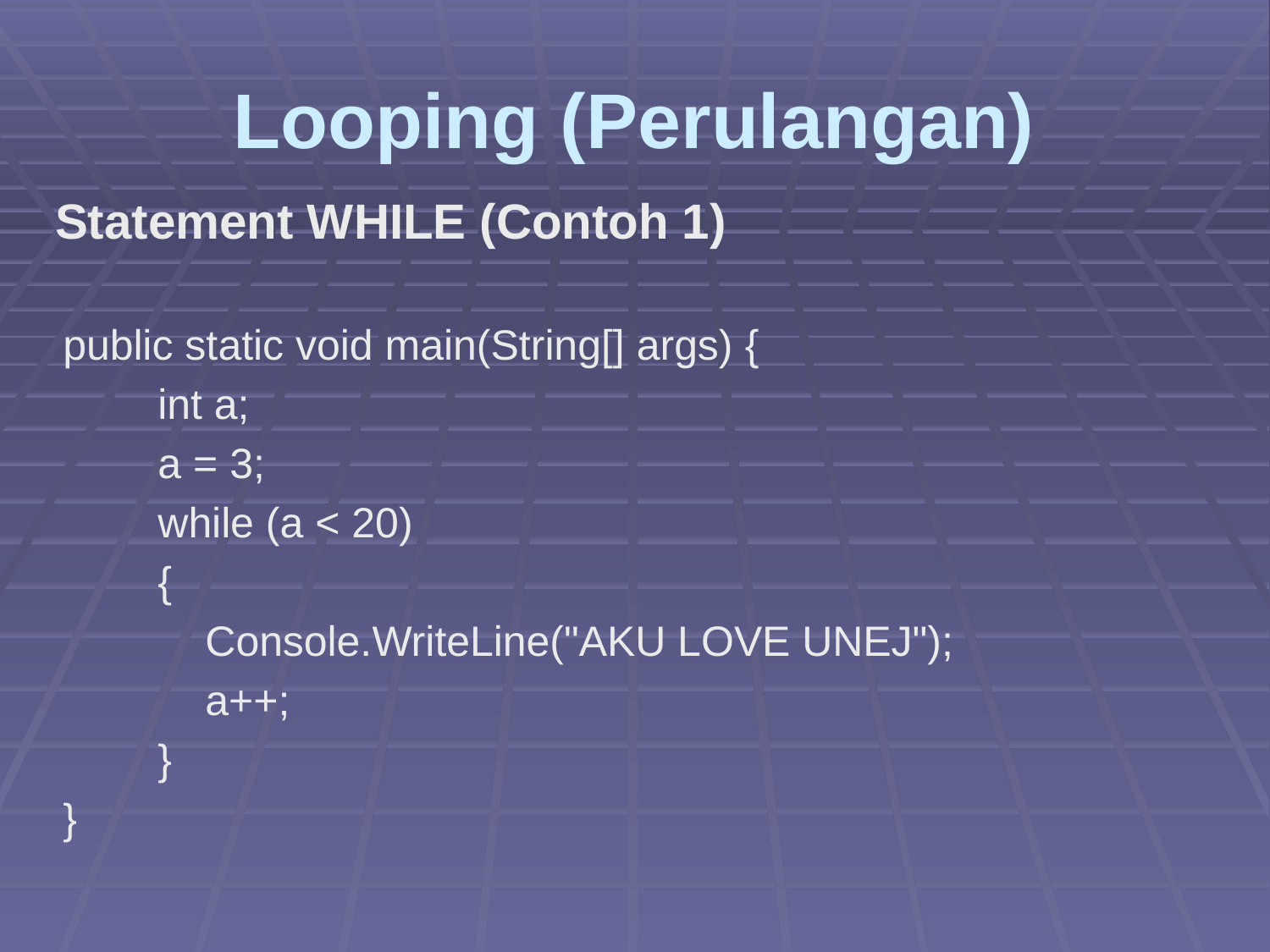

# Looping (Perulangan)
Statement WHILE (Contoh 1)

public static void main(String[] args) {
        int a;
        a = 3;
        while (a < 20)
        {
            Console.WriteLine("AKU LOVE UNEJ");
            a++;
        }
}